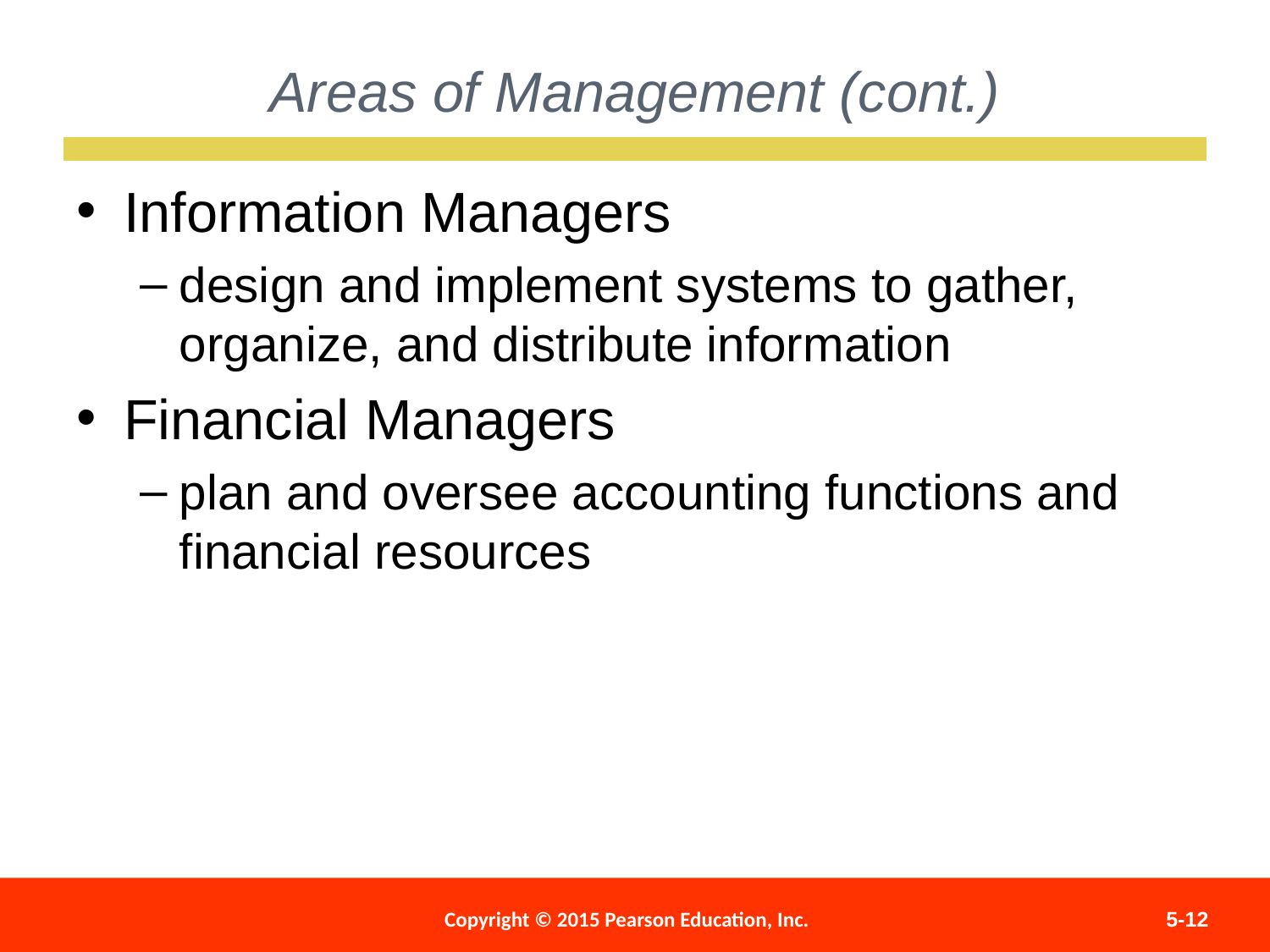

Areas of Management (cont.)
Information Managers
design and implement systems to gather, organize, and distribute information
Financial Managers
plan and oversee accounting functions and financial resources